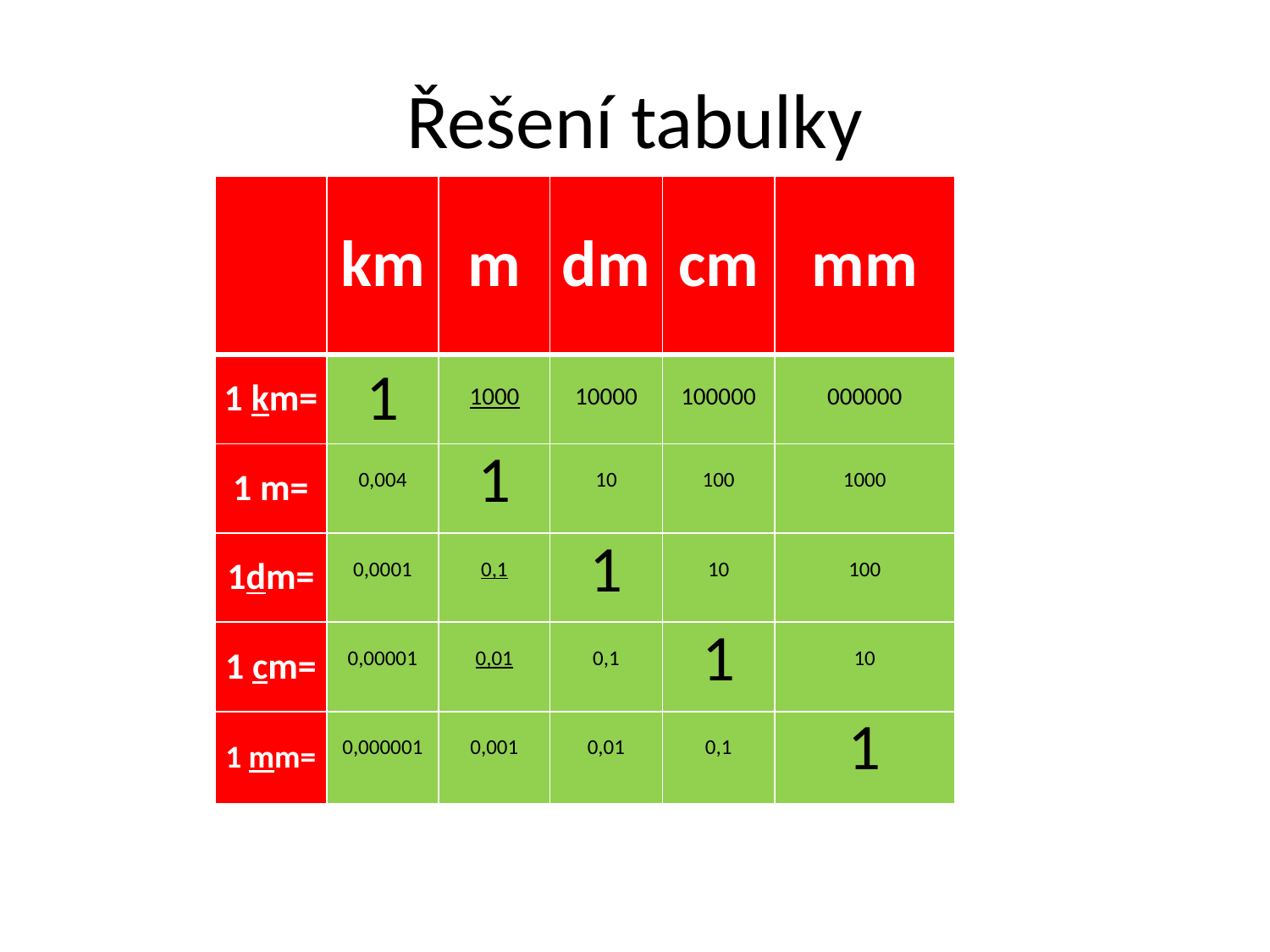

# Řešení tabulky
|  | km | m | dm | cm | mm |
| --- | --- | --- | --- | --- | --- |
| 1 km= | 1 | 1000 | 10000 | 100000 | 000000 |
| 1 m= | 0,004 | 1 | 10 | 100 | 1000 |
| 1dm= | 0,0001 | 0,1 | 1 | 10 | 100 |
| 1 cm= | 0,00001 | 0,01 | 0,1 | 1 | 10 |
| 1 mm= | 0,000001 | 0,001 | 0,01 | 0,1 | 1 |